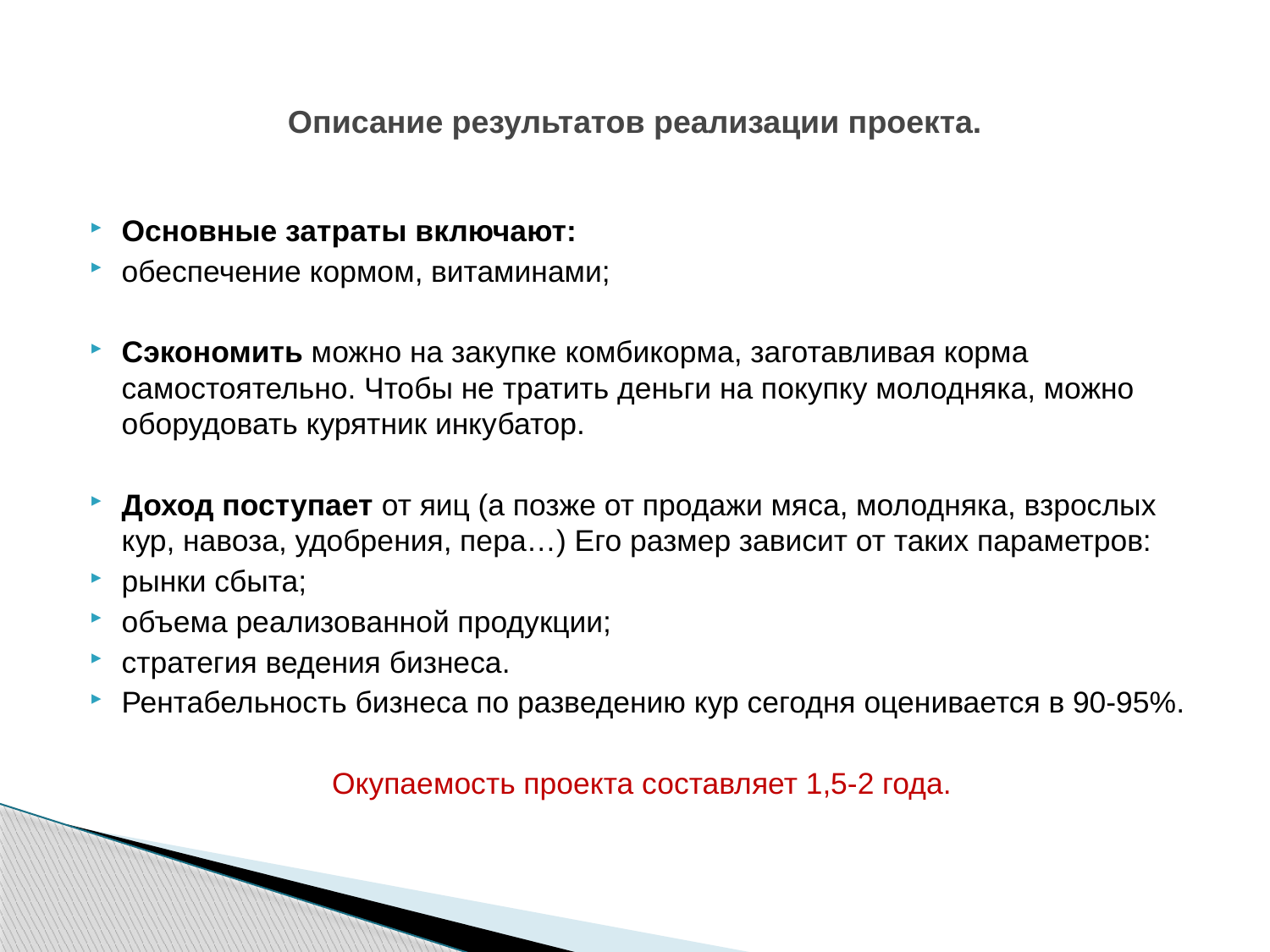

# Описание результатов реализации проекта.
Основные затраты включают:
обеспечение кормом, витаминами;

Сэкономить можно на закупке комбикорма, заготавливая корма самостоятельно. Чтобы не тратить деньги на покупку молодняка, можно оборудовать курятник инкубатор.

Доход поступает от яиц (а позже от продажи мяса, молодняка, взрослых кур, навоза, удобрения, пера…) Его размер зависит от таких параметров:
рынки сбыта;
объема реализованной продукции;
стратегия ведения бизнеса.
Рентабельность бизнеса по разведению кур сегодня оценивается в 90-95%.

Окупаемость проекта составляет 1,5-2 года.